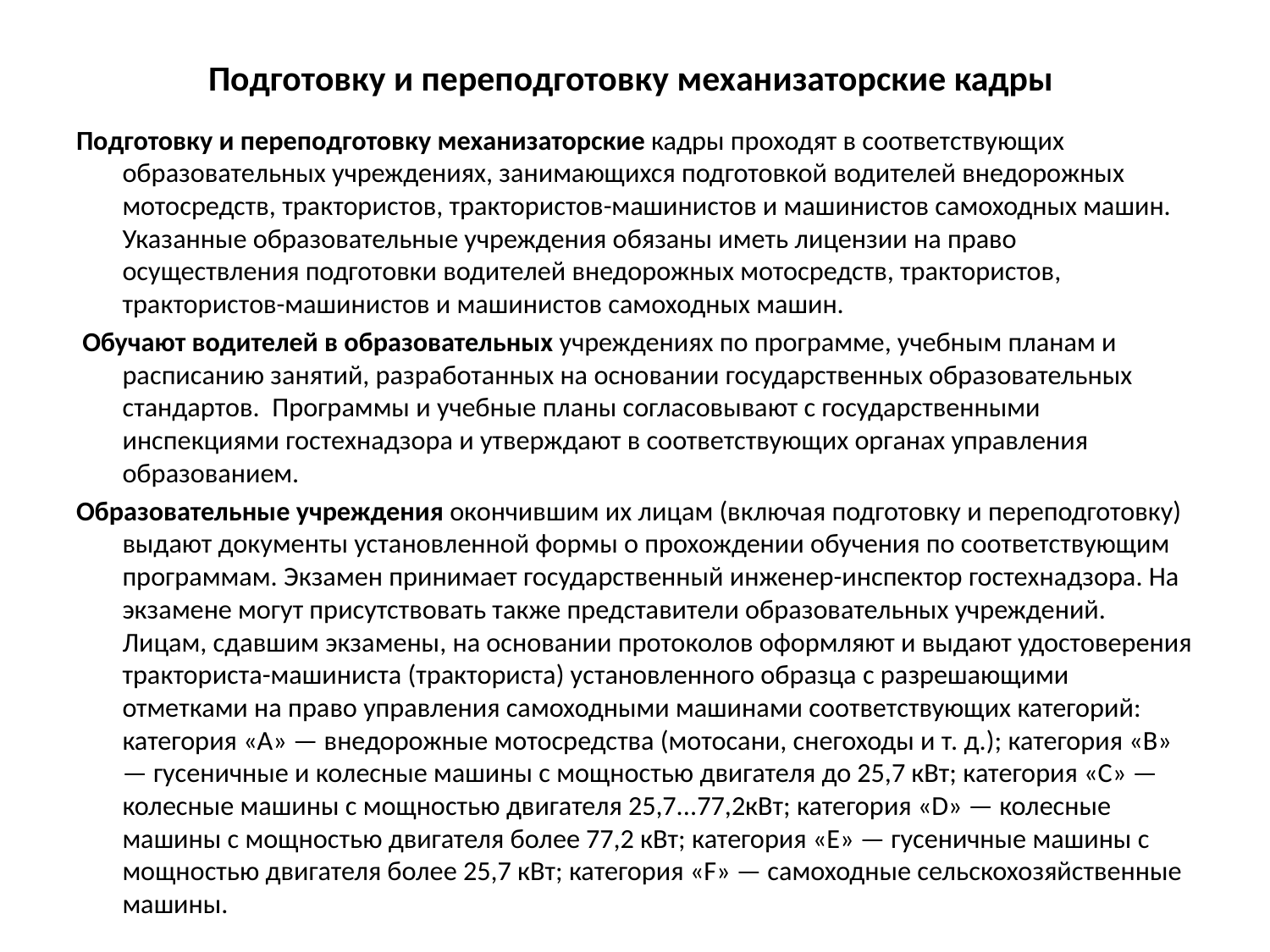

# Подготовку и переподготовку механизаторские кадры
Подготовку и переподготовку механизаторские кадры проходят в соответствующих образовательных учреждениях, занимающихся подготовкой водителей внедорожных мотосредств, трактористов, трактористов-машинистов и машинистов самоходных машин. Указанные образовательные учреждения обязаны иметь лицензии на право осуществления подготовки водителей внедорожных мотосредств, трактористов, трактористов-машинистов и машинистов самоходных машин.
 Обучают водителей в образовательных учреждениях по программе, учебным планам и расписанию занятий, разработанных на основании государственных образовательных стандартов.  Программы и учебные планы согласовывают с государственными инспекциями гостехнадзора и утверждают в соответствующих органах управления образованием.
Образовательные учреждения окончившим их лицам (включая подготовку и переподготовку) выдают документы установленной формы о прохождении обучения по соответствующим программам. Экзамен принимает государственный инженер-инспектор гостехнадзора. На экзамене могут присутствовать также представители образовательных учреждений. Лицам, сдавшим экзамены, на основании протоколов оформляют и выдают удостоверения тракториста-машиниста (тракториста) установленного образца с разрешающими отметками на право управления самоходными машинами соответствующих категорий: категория «А» — внедорожные мотосредства (мотосани, снегоходы и т. д.); категория «В» — гусеничные и колесные машины с мощностью двигателя до 25,7 кВт; категория «С» — колесные машины с мощностью двигателя 25,7...77,2кВт; категория «D» — колесные машины с мощностью двигателя более 77,2 кВт; категория «Е» — гусеничные машины с мощностью двигателя более 25,7 кВт; категория «F» — самоходные сельскохозяйственные машины.